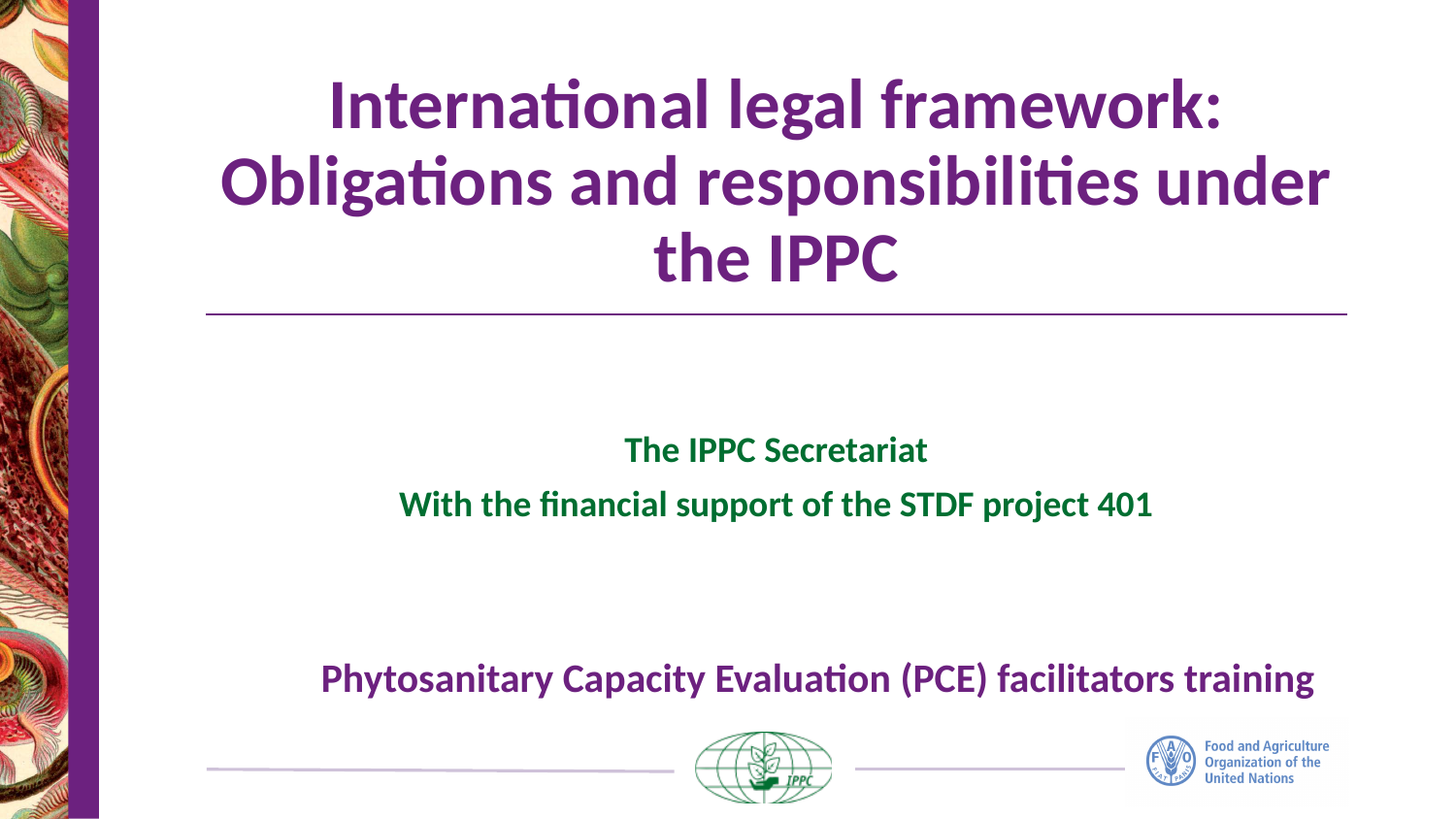

# International legal framework: Obligations and responsibilities under the IPPC

The IPPC Secretariat
With the financial support of the STDF project 401

Phytosanitary Capacity Evaluation (PCE) facilitators training